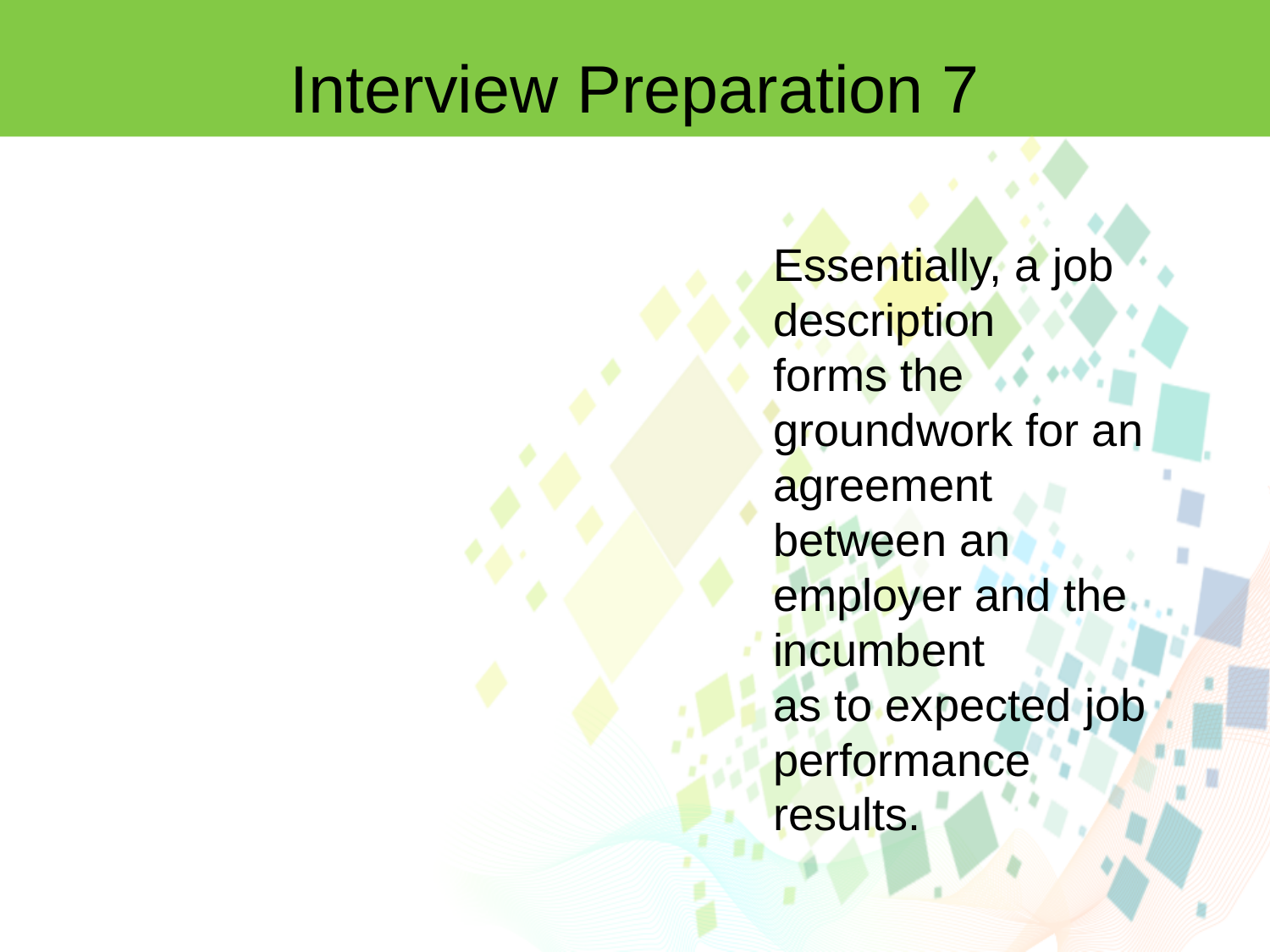

Interview Preparation 7
Essentially, a job description
forms the groundwork for an agreement between an employer and the incumbent
as to expected job performance results.